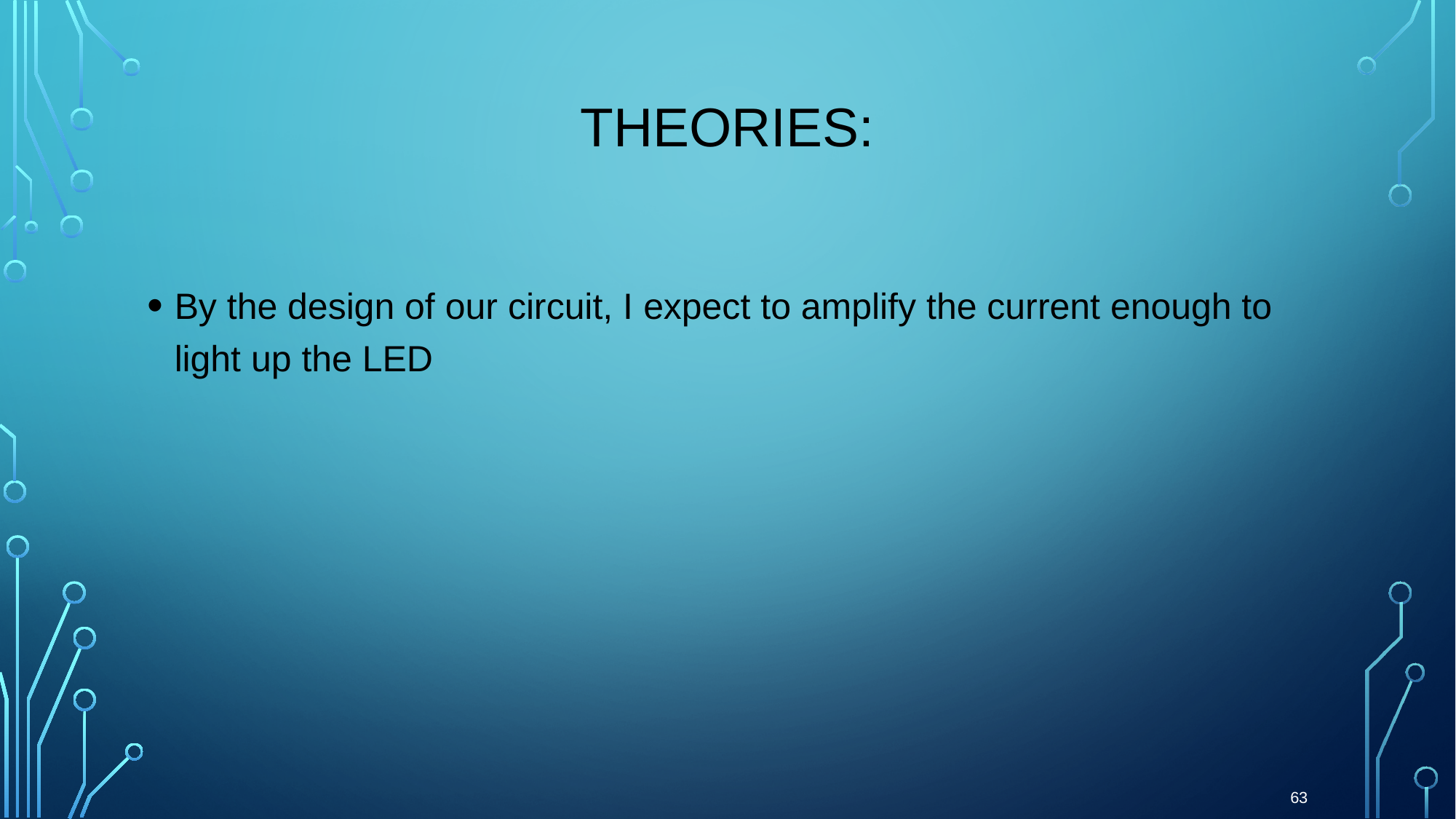

# Theories:
By the design of our circuit, I expect to amplify the current enough to light up the LED
63